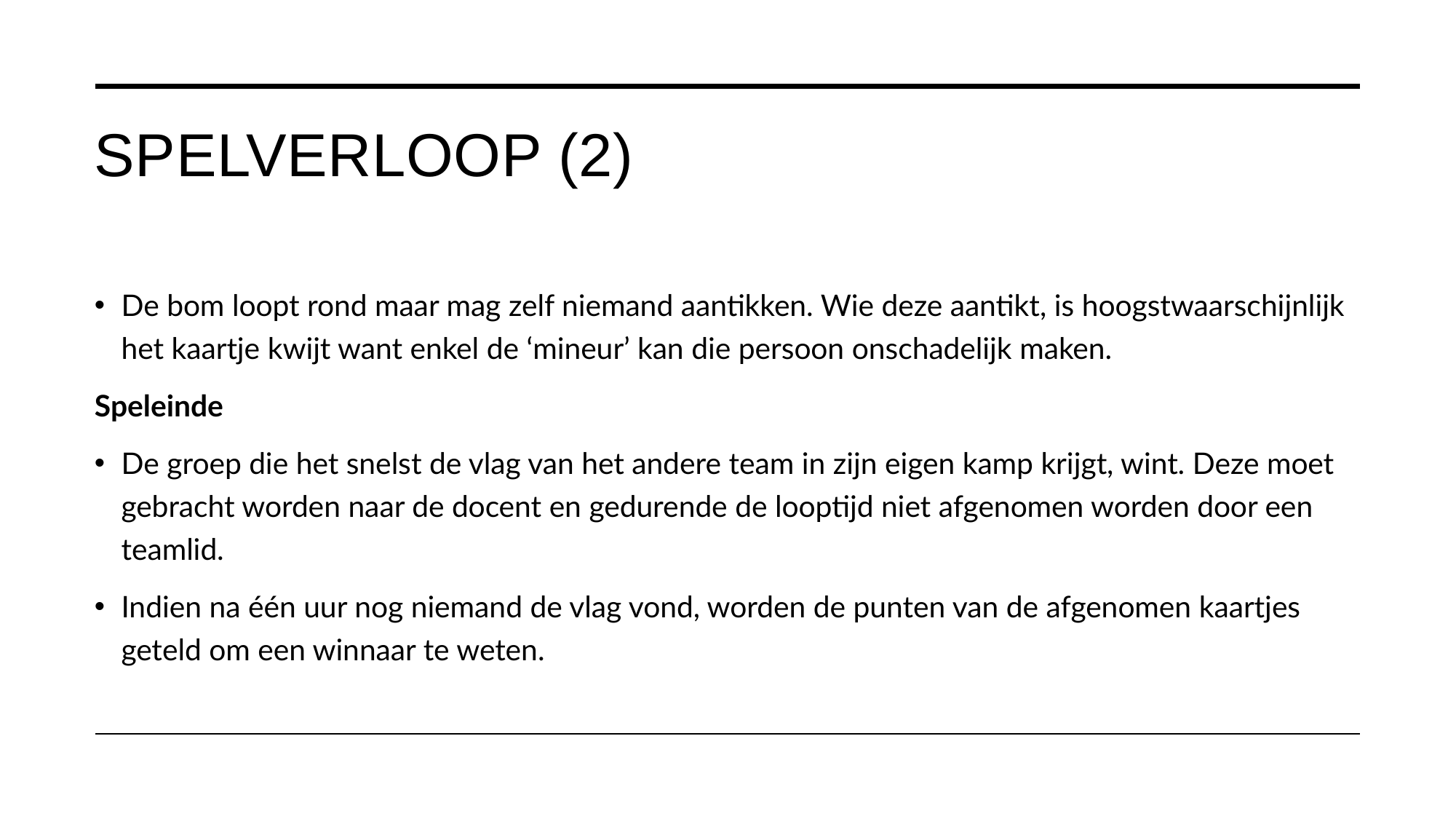

# Spelverloop (2)
De bom loopt rond maar mag zelf niemand aantikken. Wie deze aantikt, is hoogstwaarschijnlijk het kaartje kwijt want enkel de ‘mineur’ kan die persoon onschadelijk maken.
Speleinde
De groep die het snelst de vlag van het andere team in zijn eigen kamp krijgt, wint. Deze moet gebracht worden naar de docent en gedurende de looptijd niet afgenomen worden door een teamlid.
Indien na één uur nog niemand de vlag vond, worden de punten van de afgenomen kaartjes geteld om een winnaar te weten.